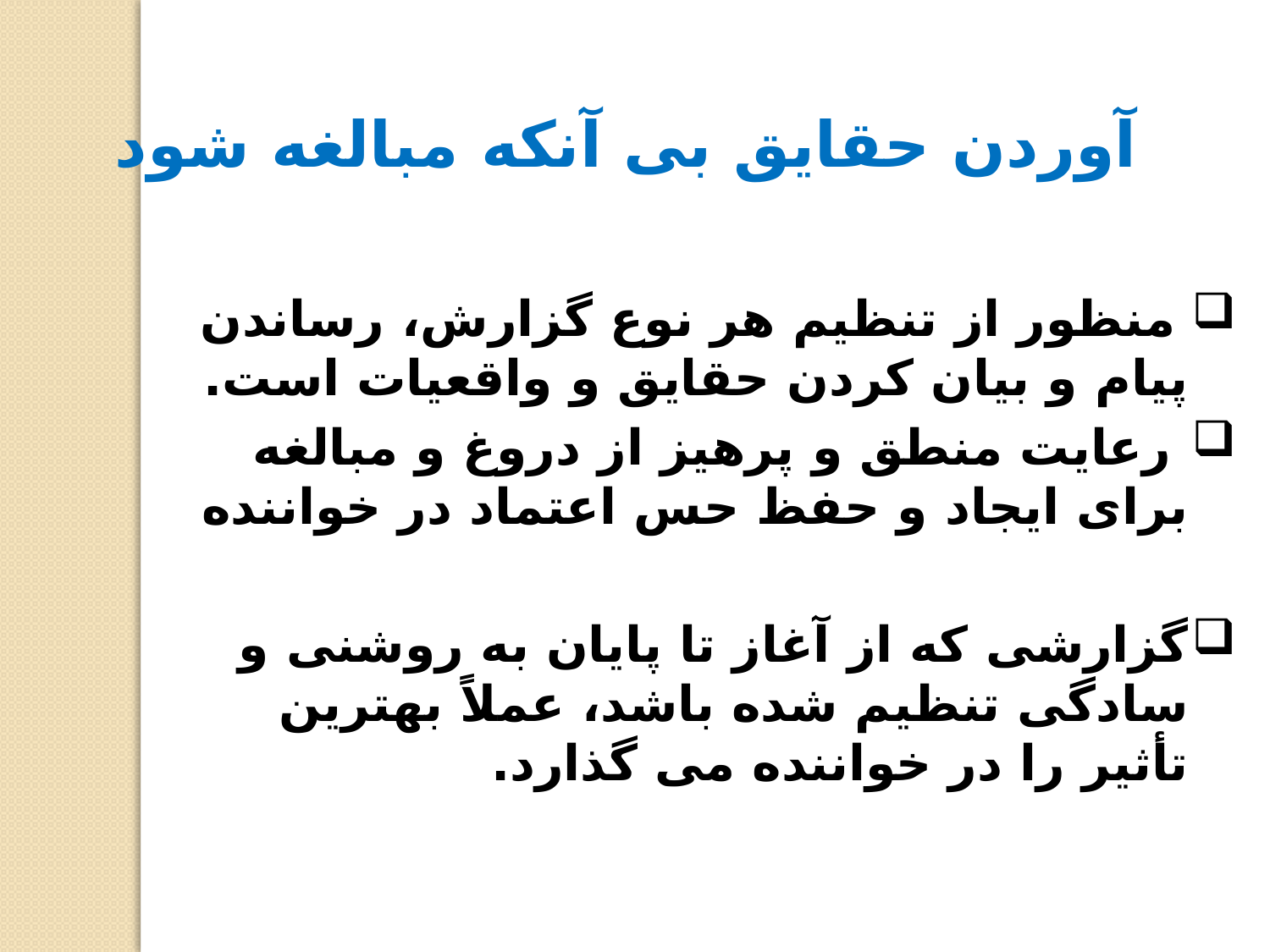

آوردن حقایق بی آنکه مبالغه شود
 منظور از تنظیم هر نوع گزارش، رساندن پیام و بیان کردن حقایق و واقعیات است.
 رعایت منطق و پرهیز از دروغ و مبالغه برای ایجاد و حفظ حس اعتماد در خواننده

گزارشی که از آغاز تا پایان به روشنی و سادگی تنظیم شده باشد، عملاً بهترین تأثیر را در خواننده می گذارد.